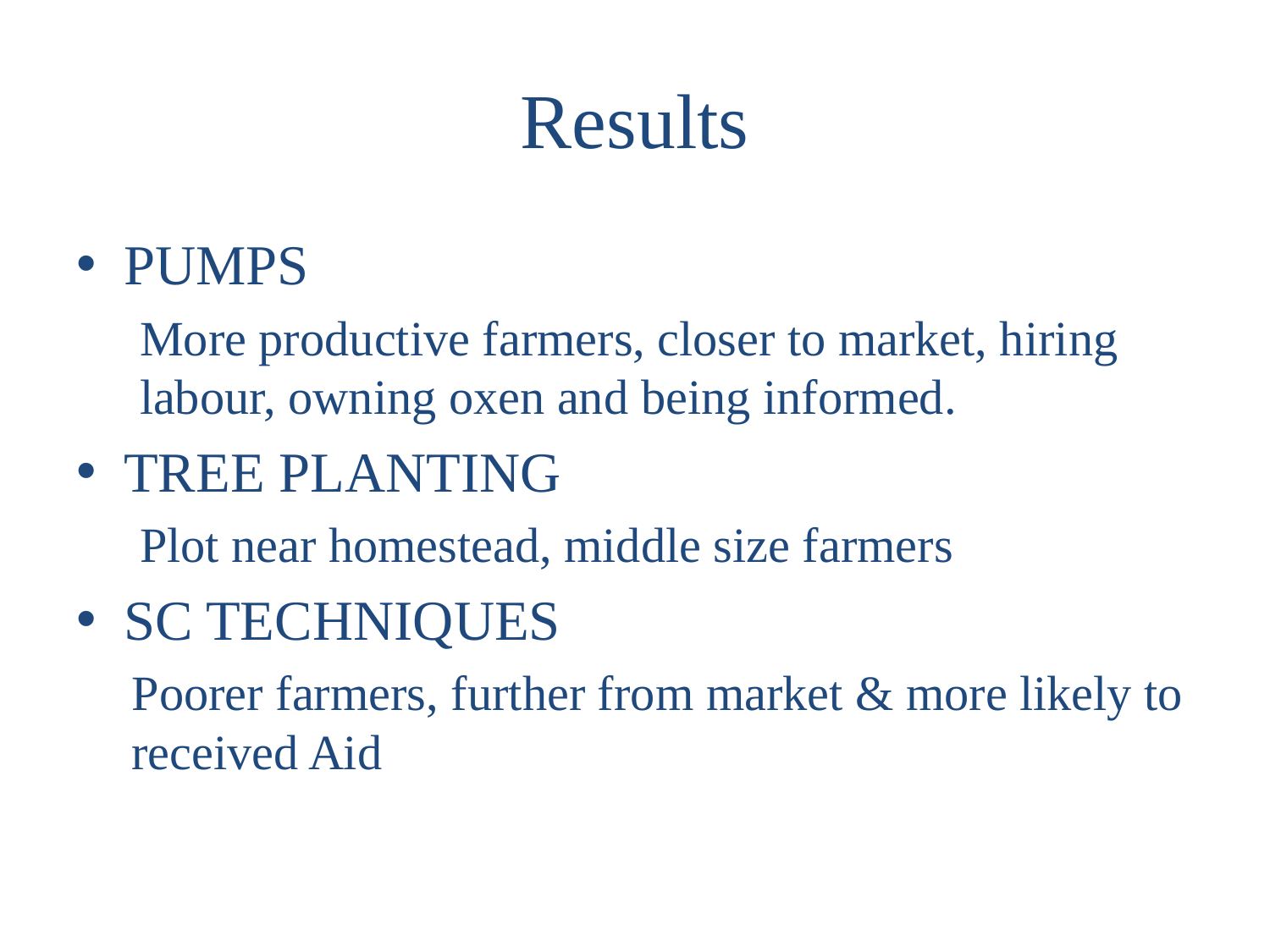

# Results
PUMPS
More productive farmers, closer to market, hiring labour, owning oxen and being informed.
TREE PLANTING
Plot near homestead, middle size farmers
SC TECHNIQUES
Poorer farmers, further from market & more likely to received Aid